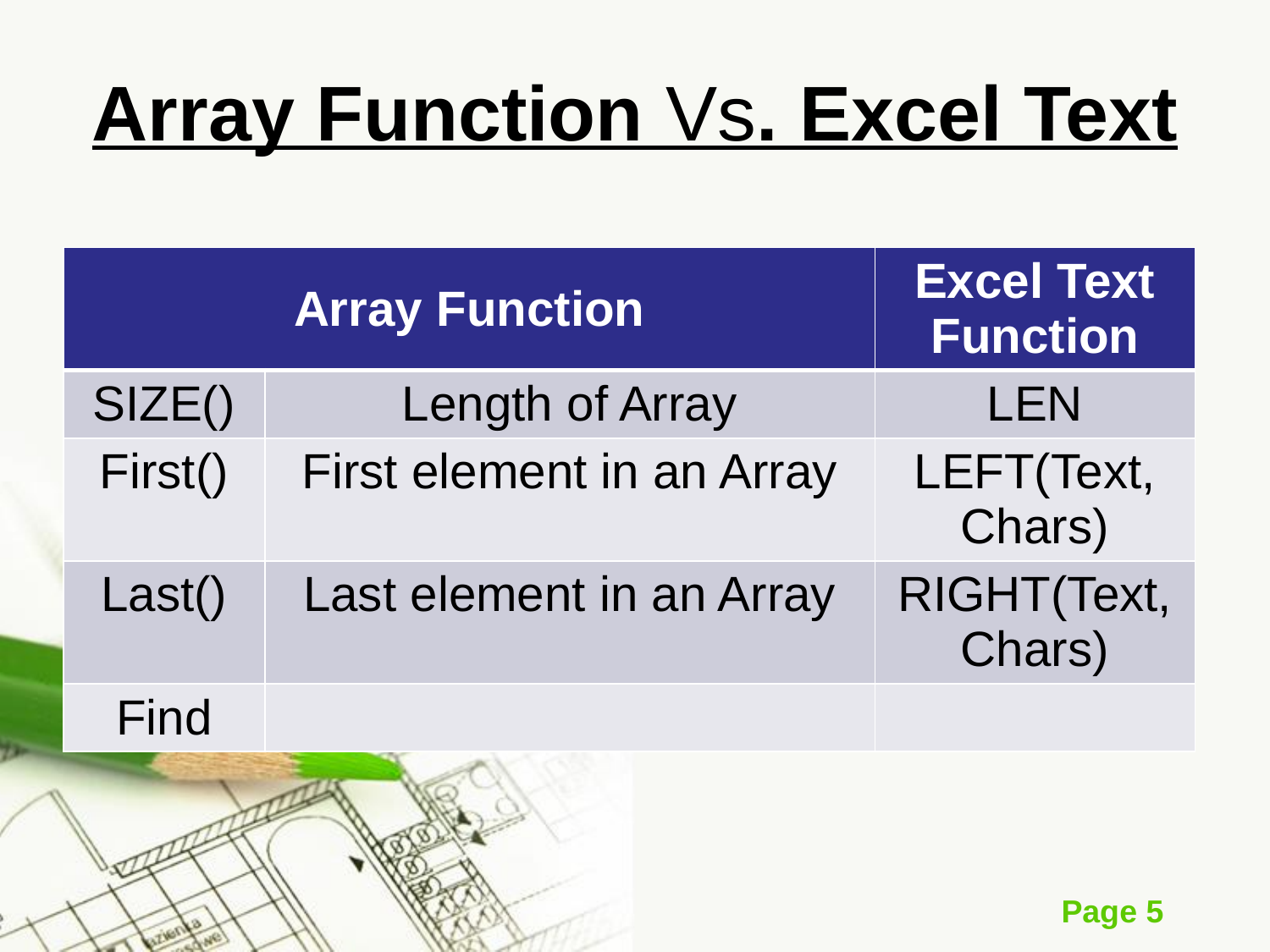

# Array Function Vs. Excel Text
| Array Function |  | Excel Text Function |
| --- | --- | --- |
| SIZE() | Length of Array | LEN |
| First() | First element in an Array | LEFT(Text, Chars) |
| Last() | Last element in an Array | RIGHT(Text, Chars) |
| Find |  |  |